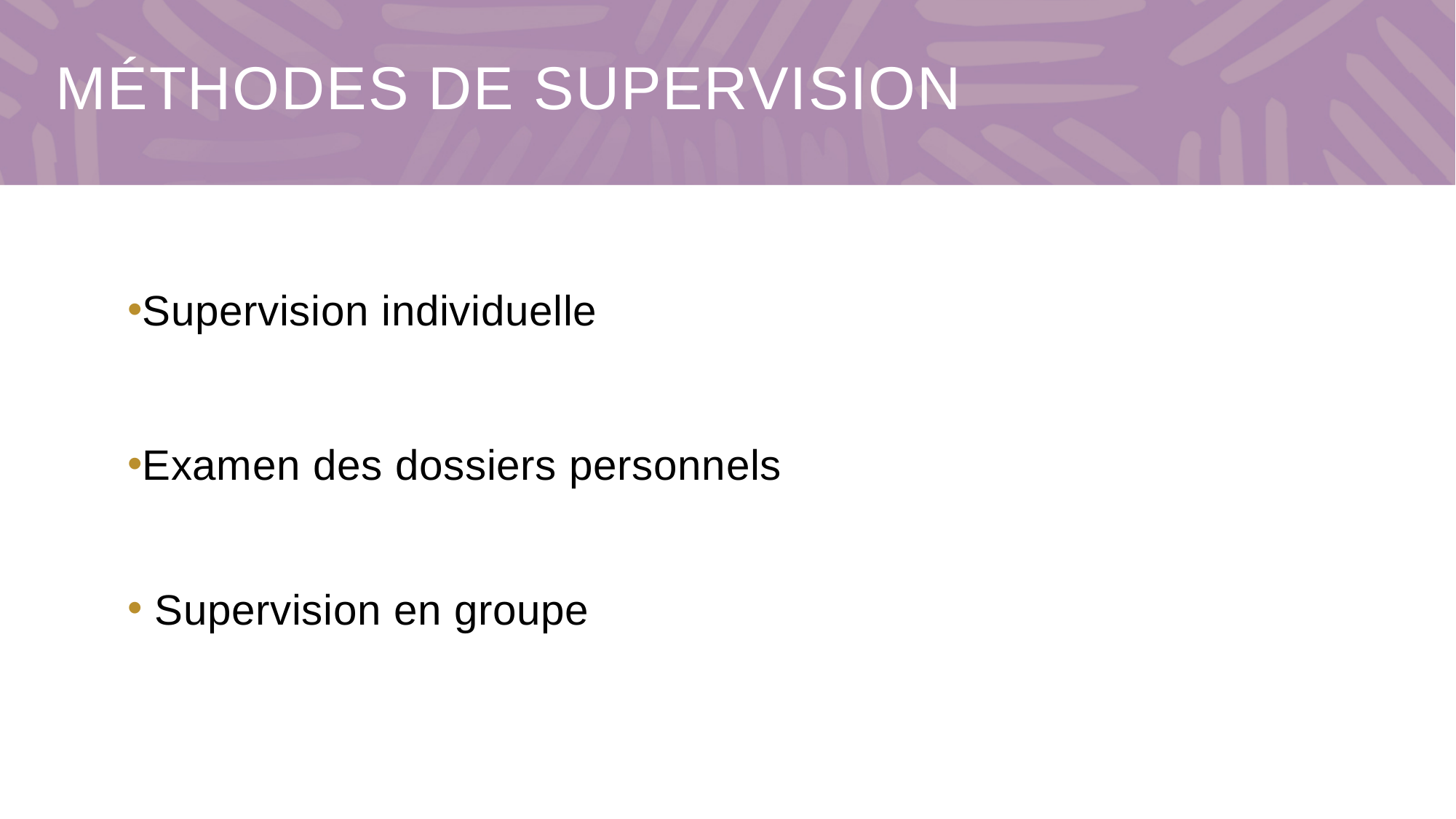

# Méthodes de supervision
Supervision individuelle

Examen des dossiers personnels

 Supervision en groupe